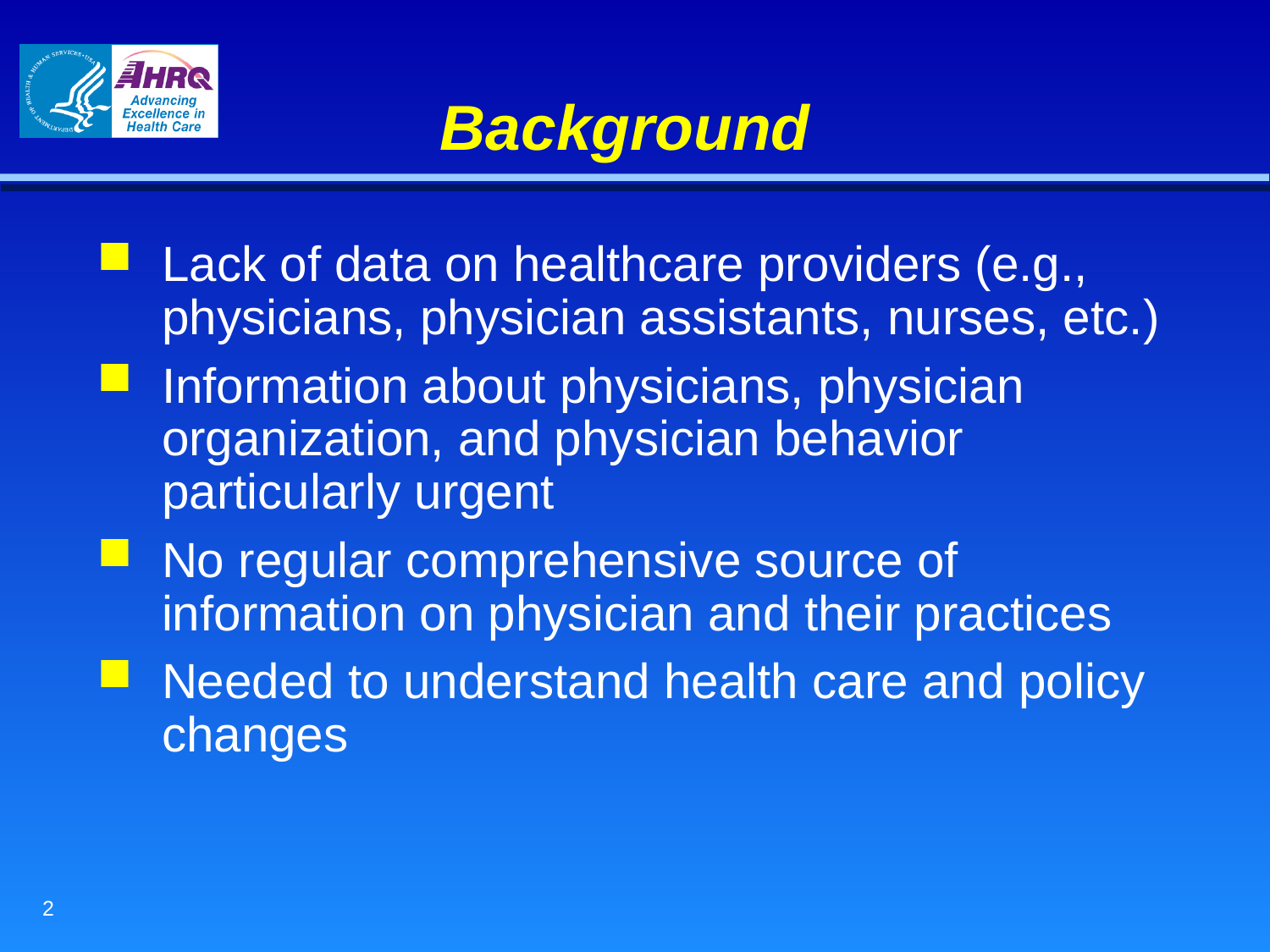

# Background
Lack of data on healthcare providers (e.g., physicians, physician assistants, nurses, etc.)
Information about physicians, physician organization, and physician behavior particularly urgent
No regular comprehensive source of information on physician and their practices
Needed to understand health care and policy changes
2